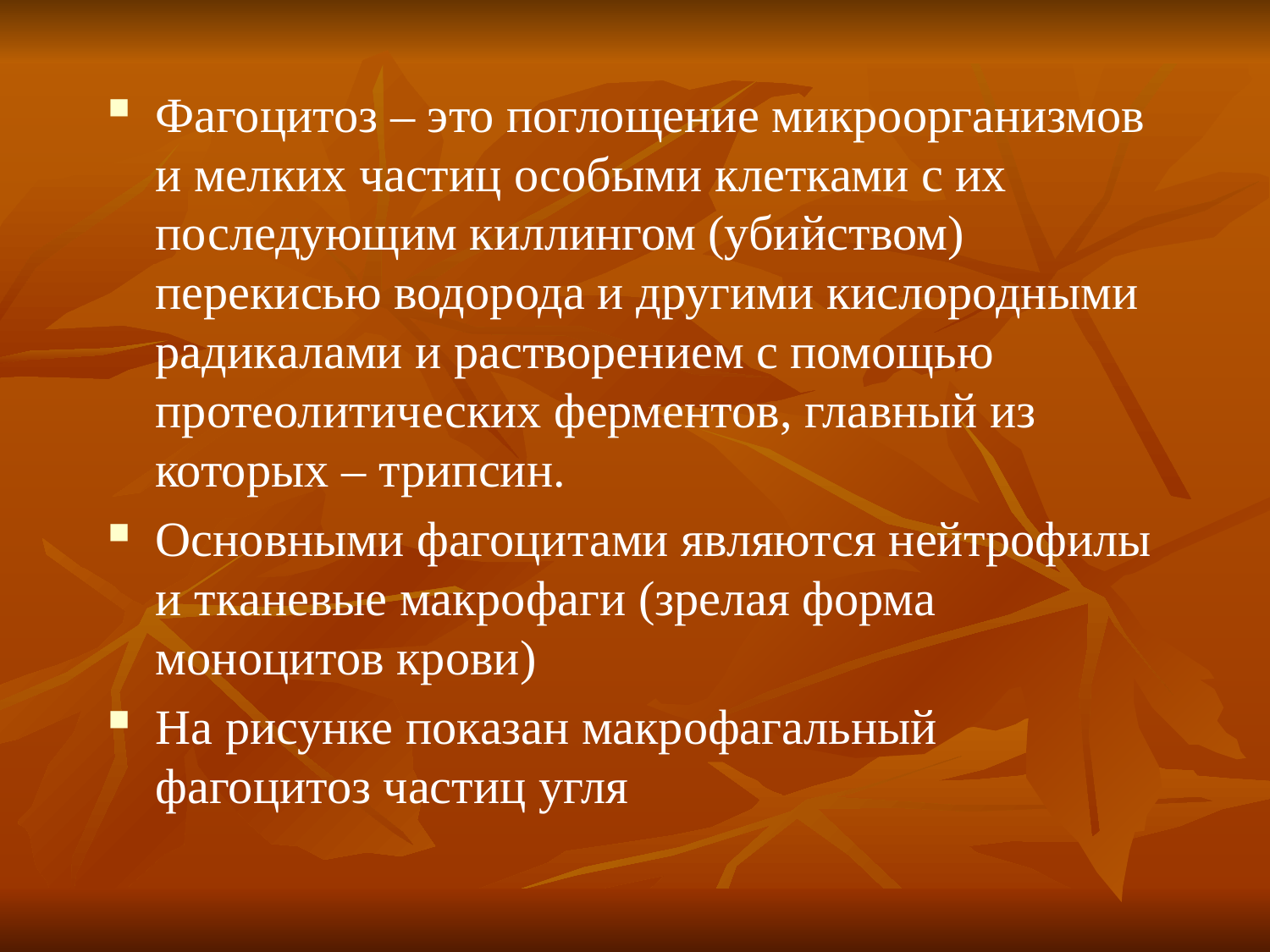

Фагоцитоз – это поглощение микроорганизмов и мелких частиц особыми клетками с их последующим киллингом (убийством) перекисью водорода и другими кислородными радикалами и растворением с помощью протеолитических ферментов, главный из которых – трипсин.
Основными фагоцитами являются нейтрофилы и тканевые макрофаги (зрелая форма моноцитов крови)
На рисунке показан макрофагальный фагоцитоз частиц угля